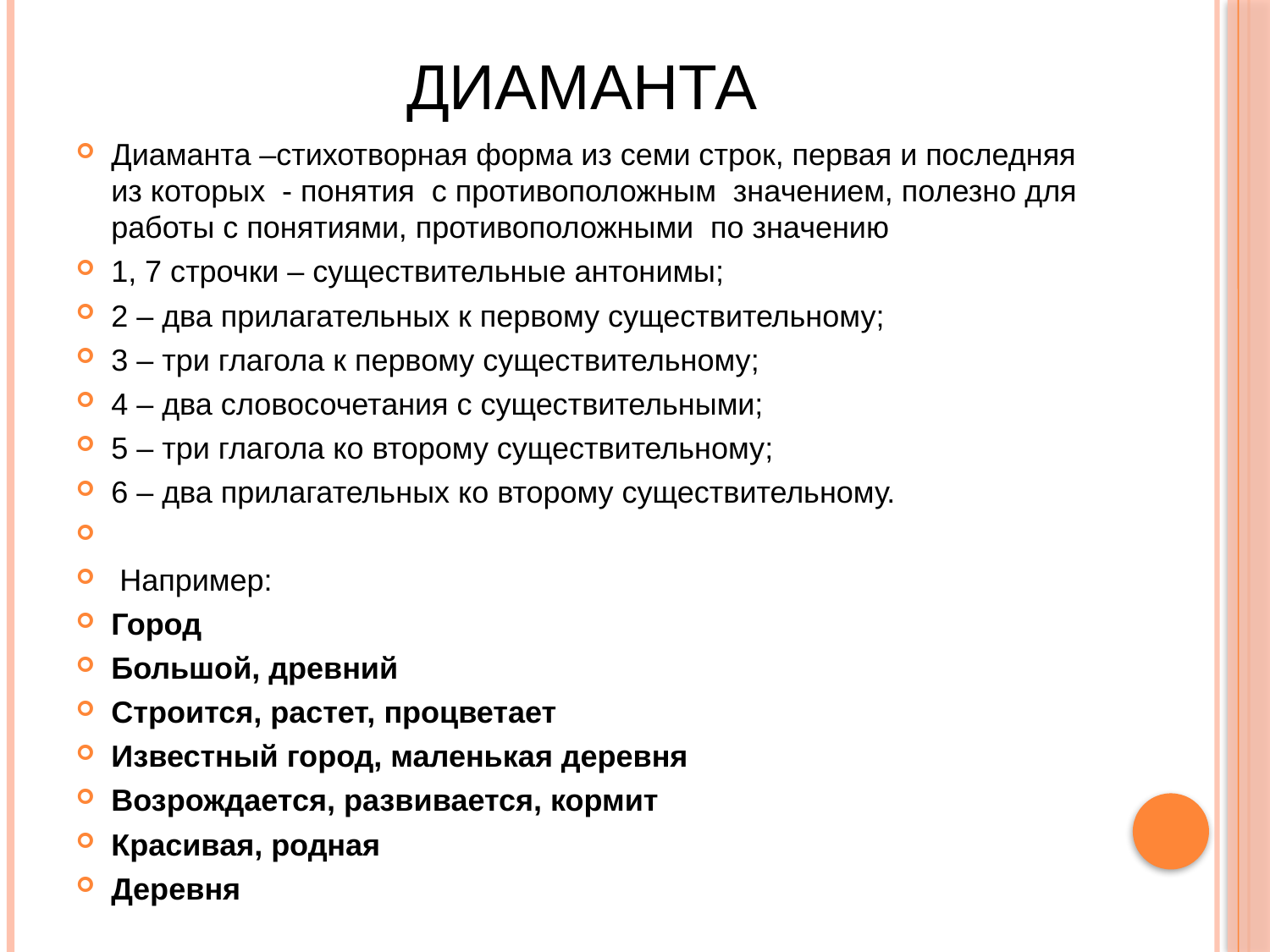

# диаманта
Диаманта –стихотворная форма из семи строк, первая и последняя из которых  - понятия  с противоположным  значением, полезно для  работы с понятиями, противоположными  по значению
1, 7 строчки – существительные антонимы;
2 – два прилагательных к первому существительному;
3 – три глагола к первому существительному;
4 – два словосочетания с существительными;
5 – три глагола ко второму существительному;
6 – два прилагательных ко второму существительному.

 Например:
Город
Большой, древний
Строится, растет, процветает
Известный город, маленькая деревня
Возрождается, развивается, кормит
Красивая, родная
Деревня